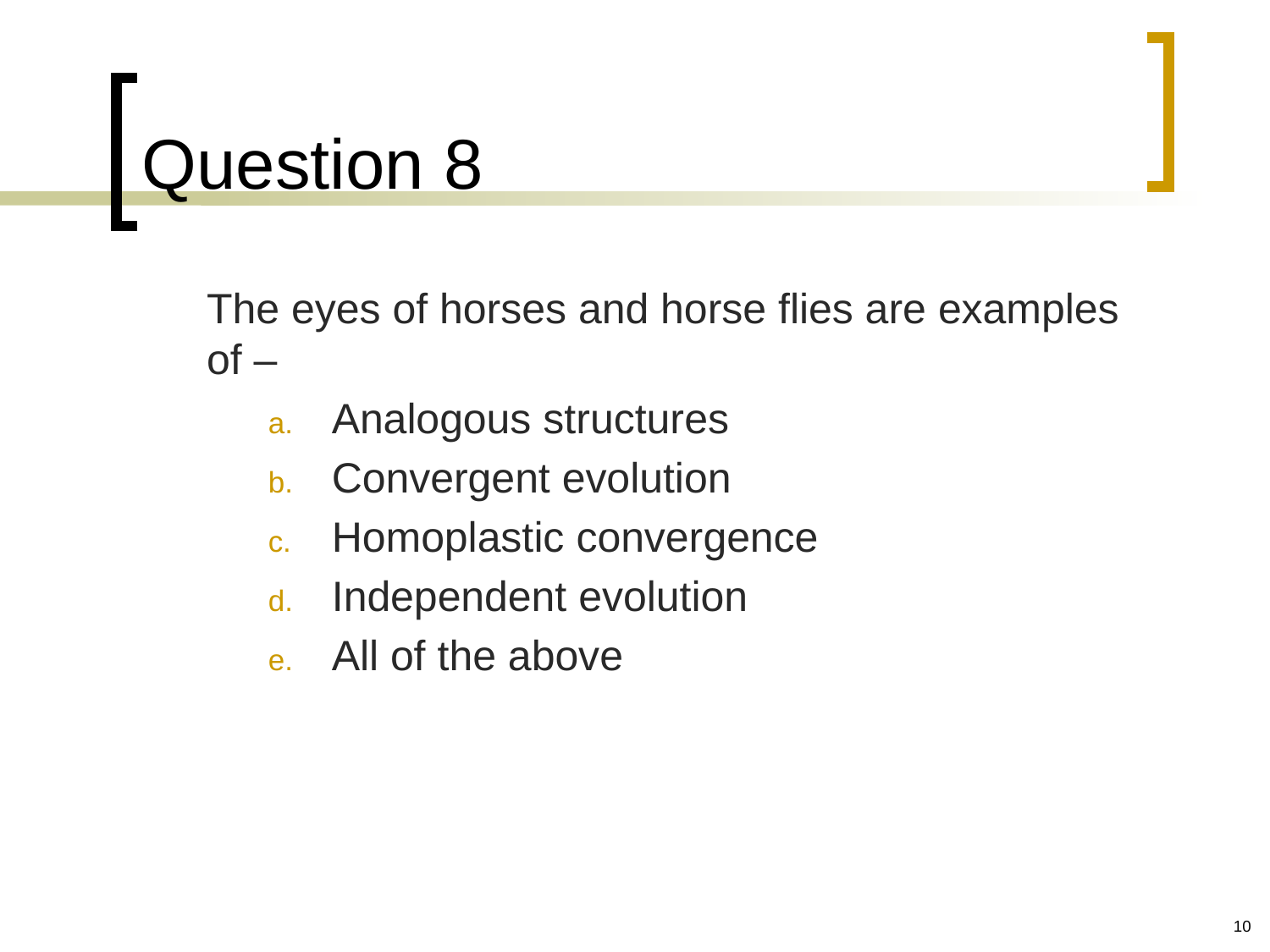

# Question 8
	The eyes of horses and horse flies are examples    of –
Analogous structures
Convergent evolution
Homoplastic convergence
Independent evolution
All of the above